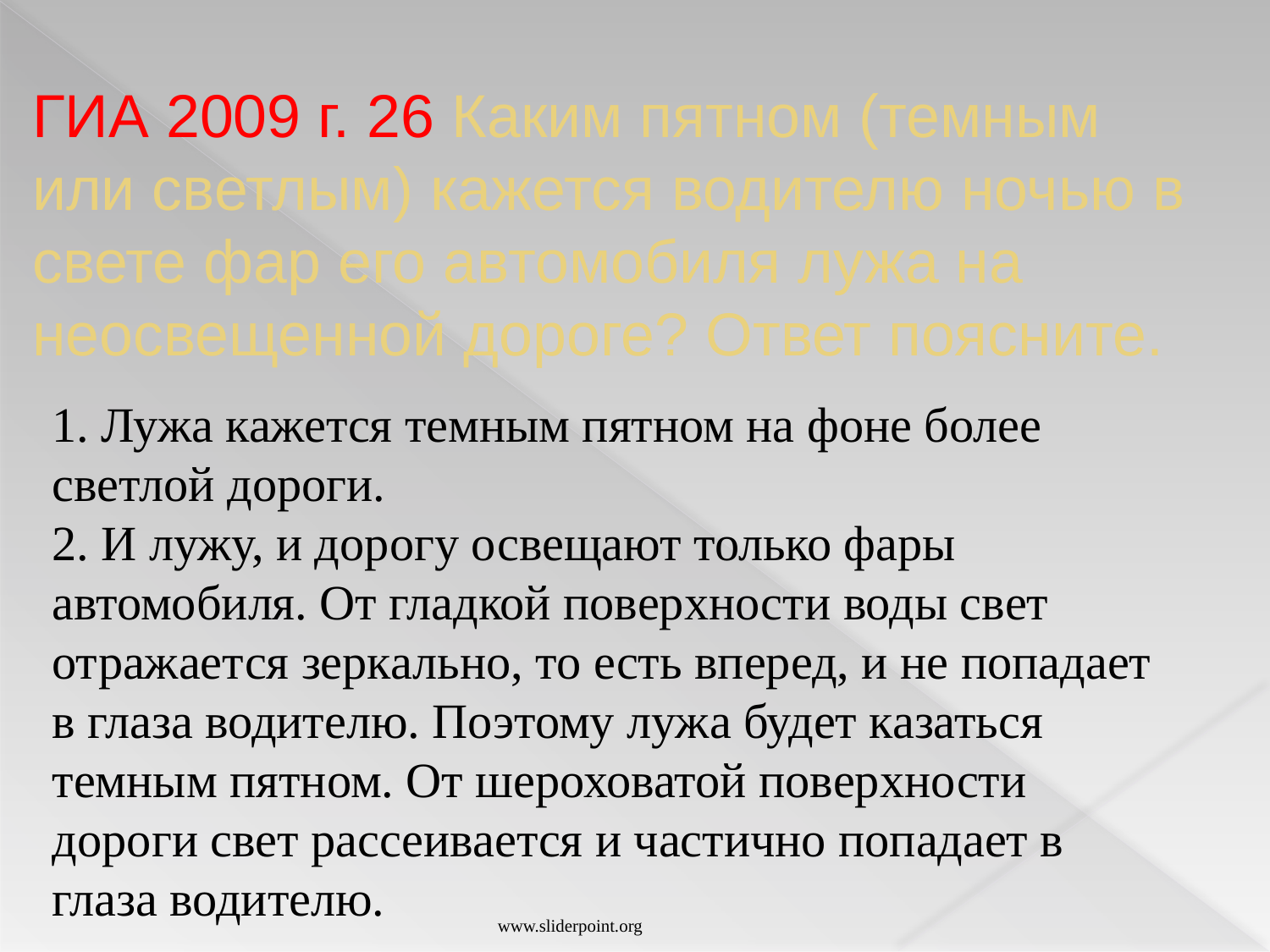

# ГИА 2009 г. 26 Каким пятном (темным или светлым) кажется водителю ночью в свете фар его автомобиля лужа на неосвещенной дороге? Ответ поясните.
1. Лужа кажется темным пятном на фоне более светлой дороги.
2. И лужу, и дорогу освещают только фары автомобиля. От гладкой поверхности воды свет отражается зеркально, то есть вперед, и не попадает в глаза водителю. Поэтому лужа будет казаться темным пятном. От шероховатой поверхности дороги свет рассеивается и частично попадает в глаза водителю.
www.sliderpoint.org